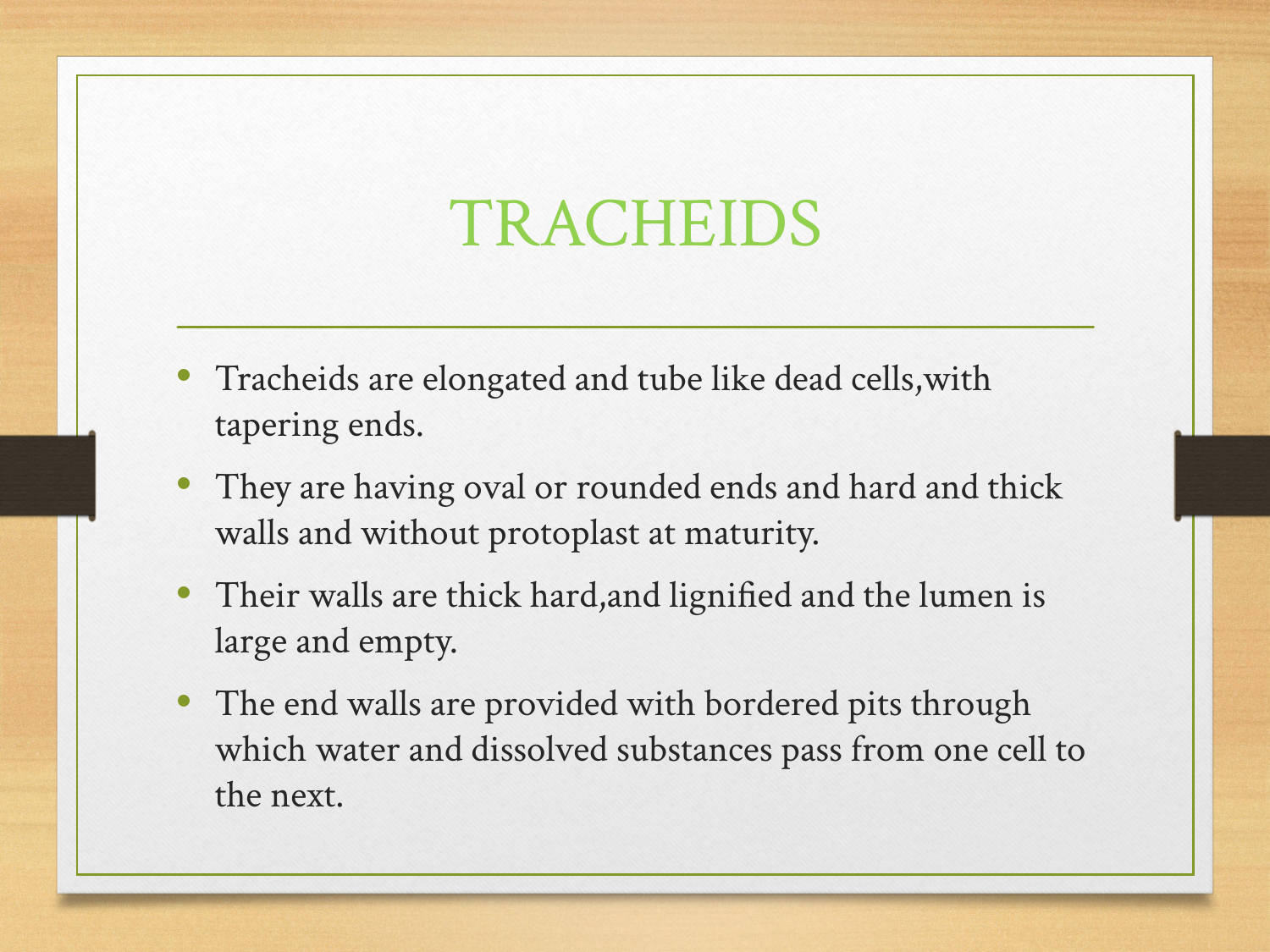

# TRACHEIDS
Tracheids are elongated and tube like dead cells,with tapering ends.
They are having oval or rounded ends and hard and thick walls and without protoplast at maturity.
Their walls are thick hard,and lignified and the lumen is large and empty.
The end walls are provided with bordered pits through which water and dissolved substances pass from one cell to the next.